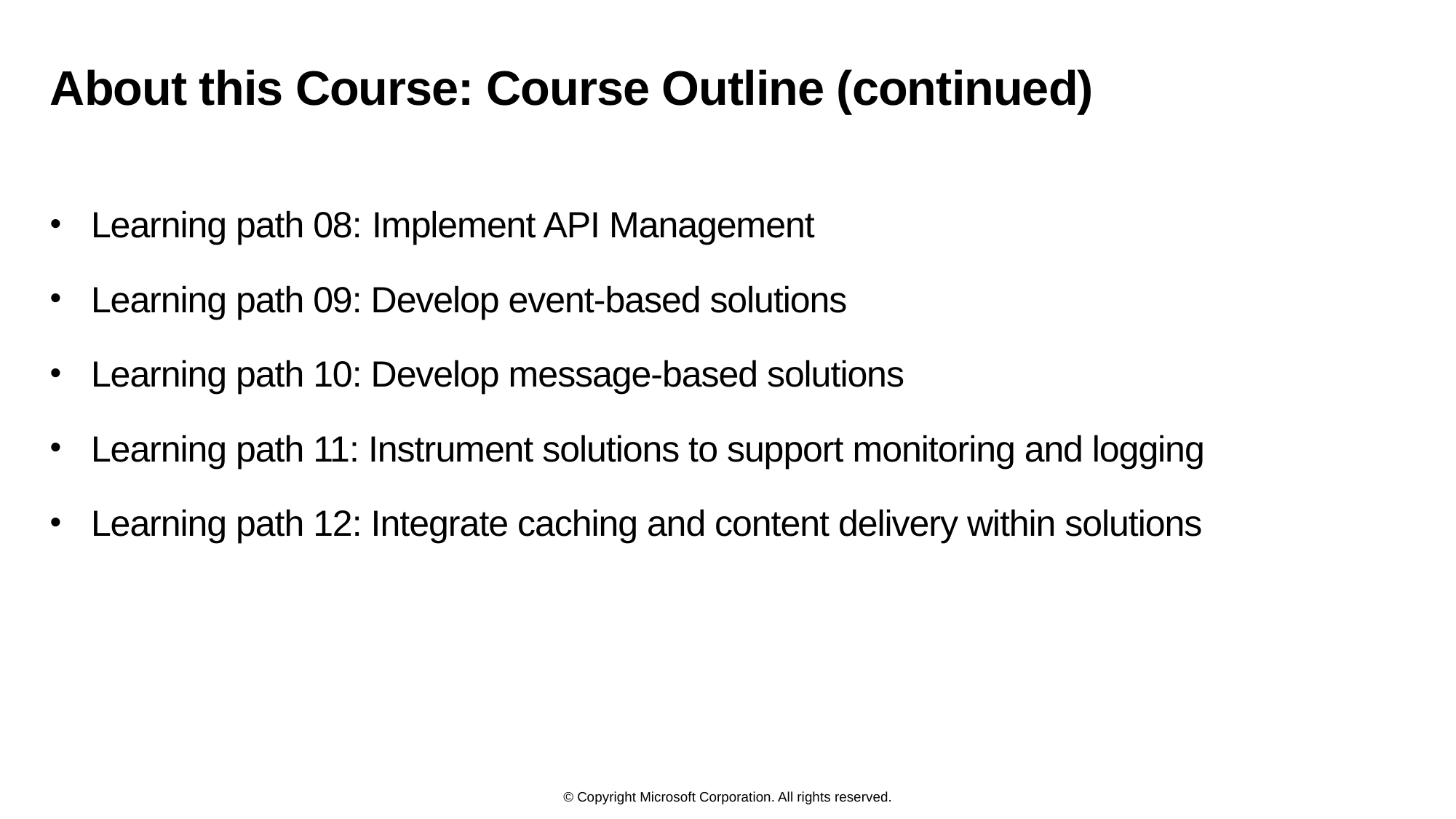

# About this Course: Course Outline (continued)
Learning path 08: Implement API Management
Learning path 09: Develop event-based solutions
Learning path 10: Develop message-based solutions
Learning path 11: Instrument solutions to support monitoring and logging
Learning path 12: Integrate caching and content delivery within solutions